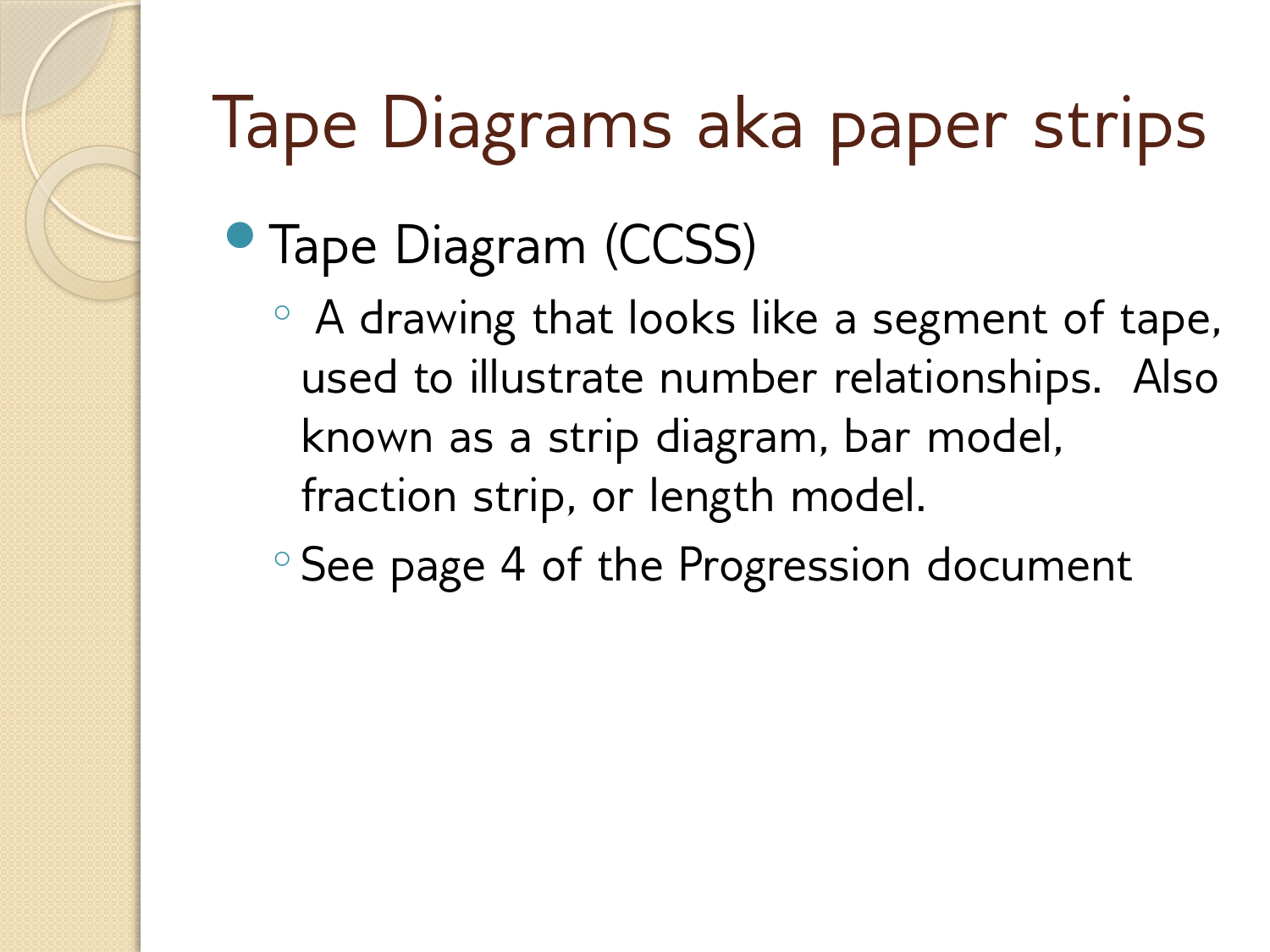

# Tape Diagrams aka paper strips
Tape Diagram (CCSS)
 A drawing that looks like a segment of tape, used to illustrate number relationships.  Also known as a strip diagram, bar model, fraction strip, or length model.
See page 4 of the Progression document